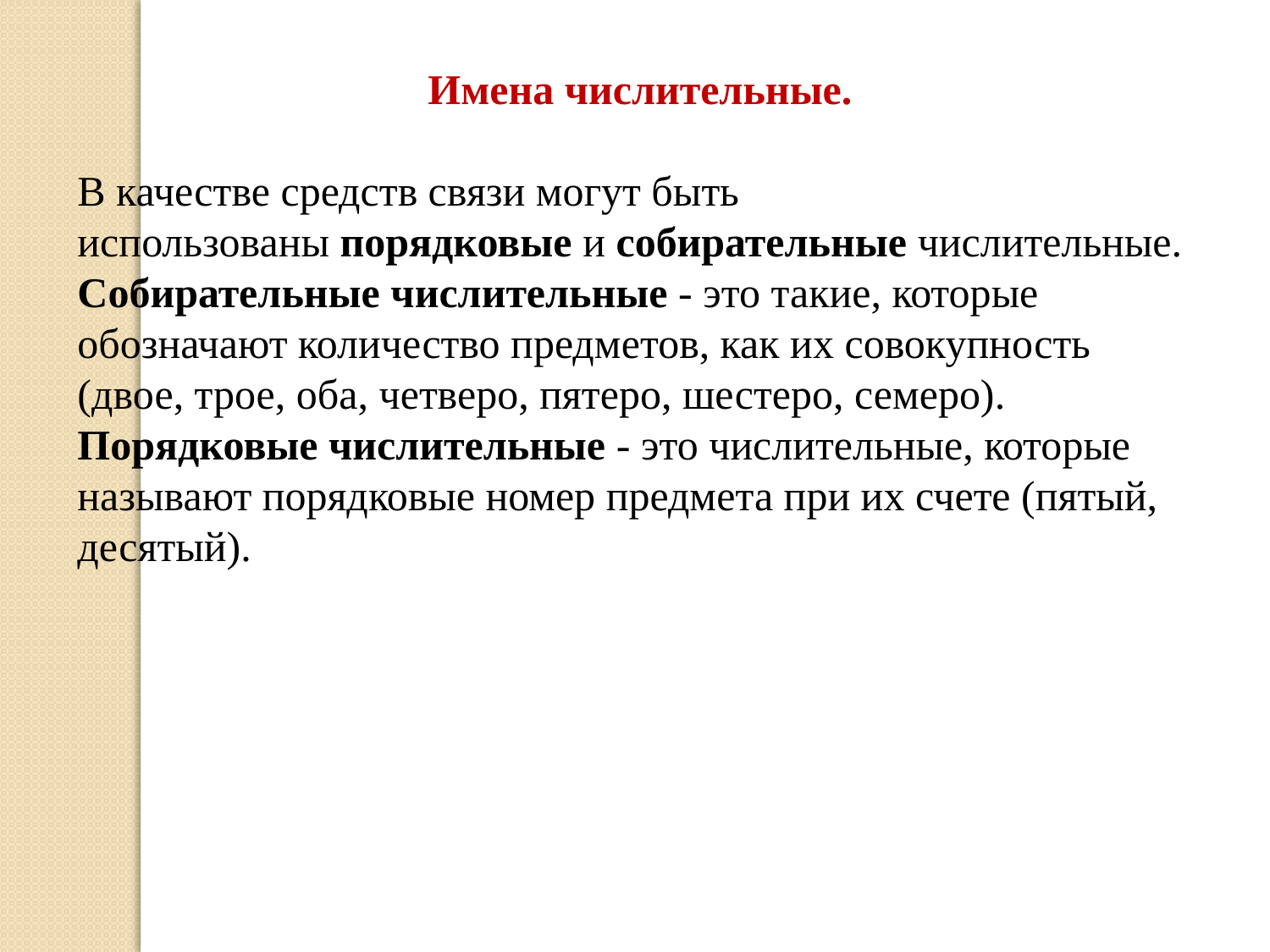

Имена числительные.
В качестве средств связи могут быть использованы порядковые и собирательные числительные. 
Собирательные числительные - это такие, которые обозначают количество предметов, как их совокупность (двое, трое, оба, четверо, пятеро, шестеро, семеро).
Порядковые числительные - это числительные, которые называют порядковые номер предмета при их счете (пятый, десятый).